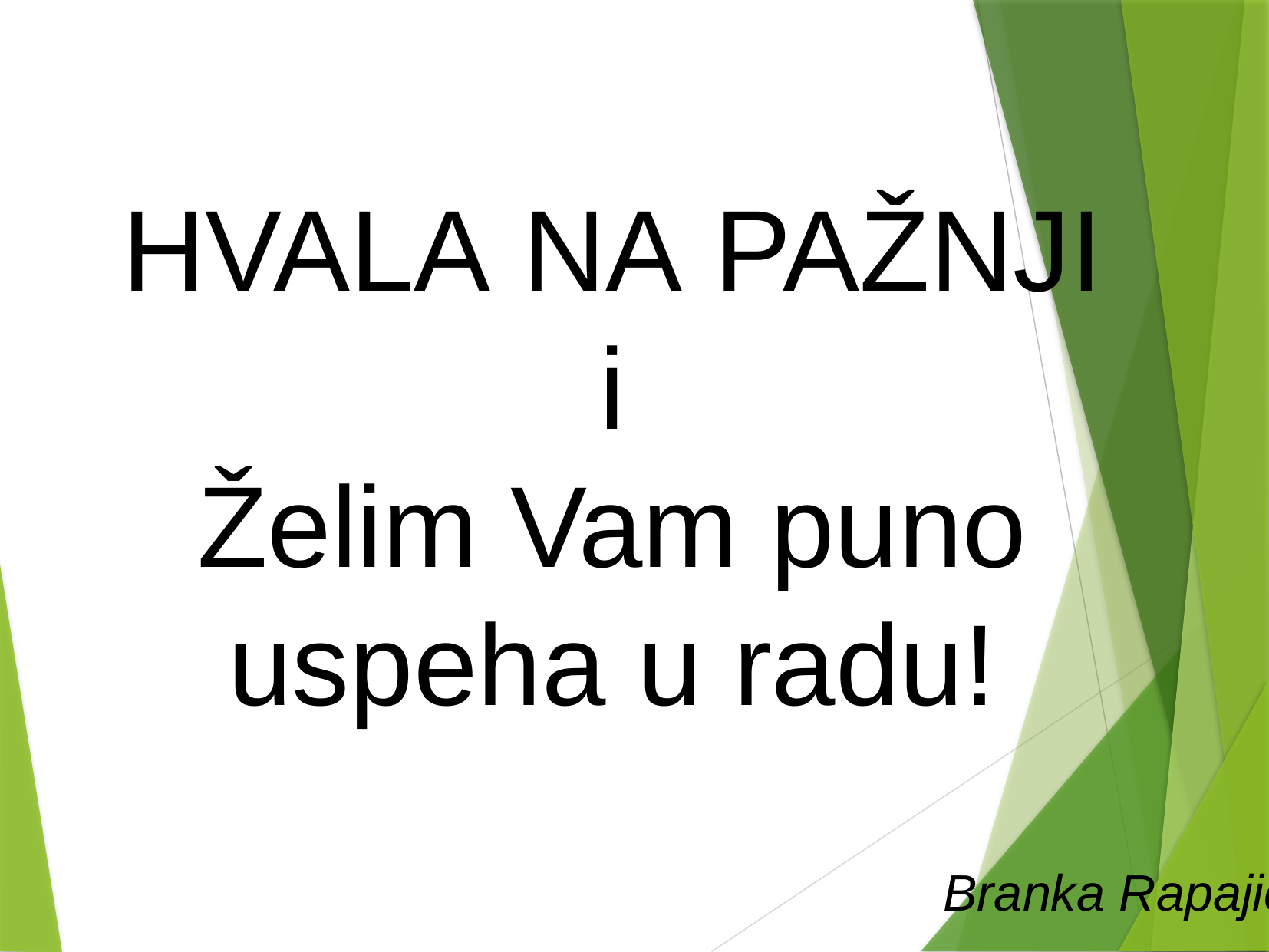

HVALA NA PAŽNJI
i
Želim Vam puno uspeha u radu!
#
Branka Rapajić